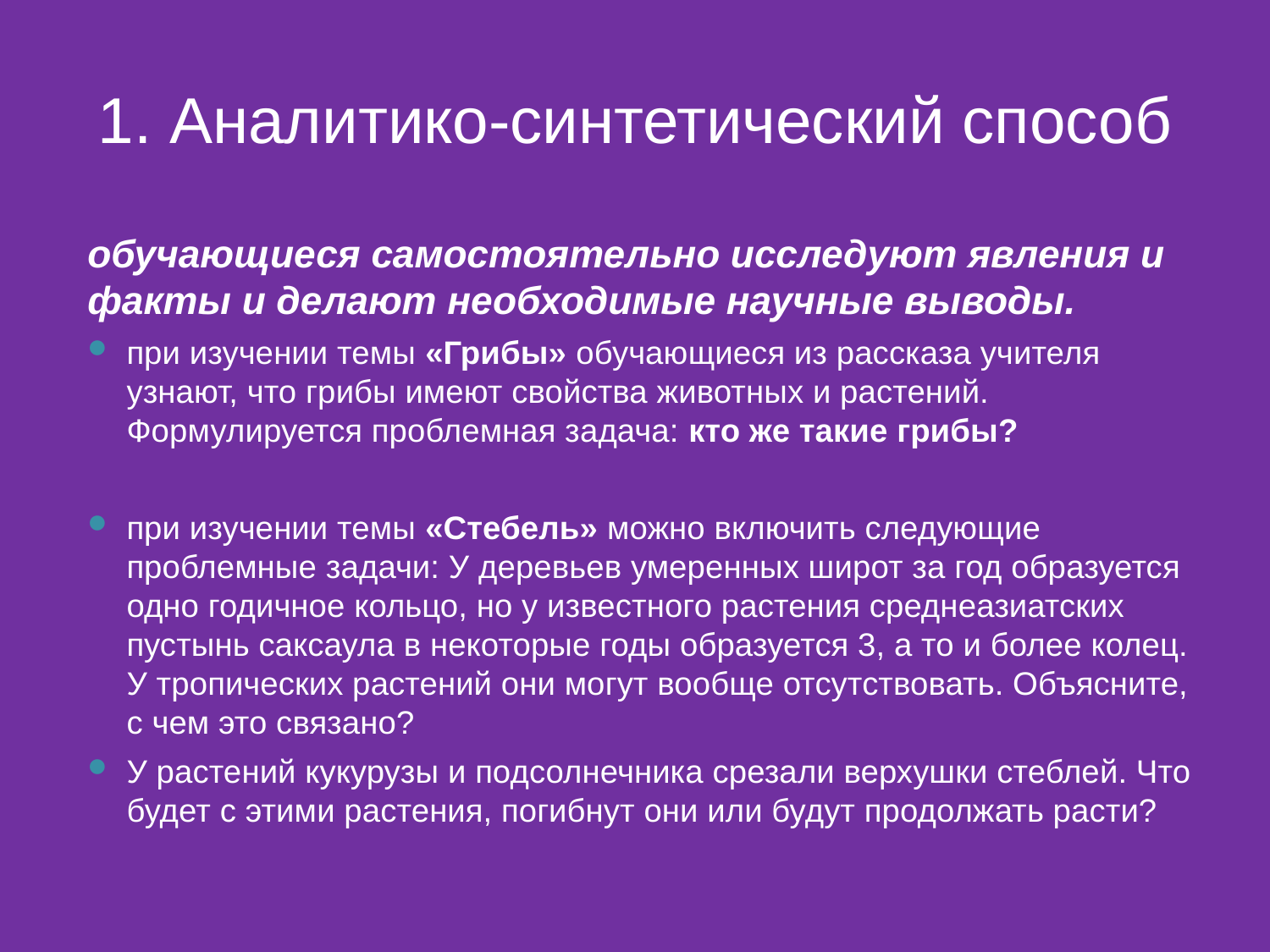

# 1. Аналитико-синтетический способ
обучающиеся самостоятельно исследуют явления и факты и делают необходимые научные выводы.
при изучении темы «Грибы» обучающиеся из рассказа учителя узнают, что грибы имеют свойства животных и растений. Формулируется проблемная задача: кто же такие грибы?

при изучении темы «Стебель» можно включить следующие проблемные задачи: У деревьев умеренных широт за год образуется одно годичное кольцо, но у известного растения среднеазиатских пустынь саксаула в некоторые годы образуется 3, а то и более колец. У тропических растений они могут вообще отсутствовать. Объясните, с чем это связано?
У растений кукурузы и подсолнечника срезали верхушки стеблей. Что будет с этими растения, погибнут они или будут продолжать расти?